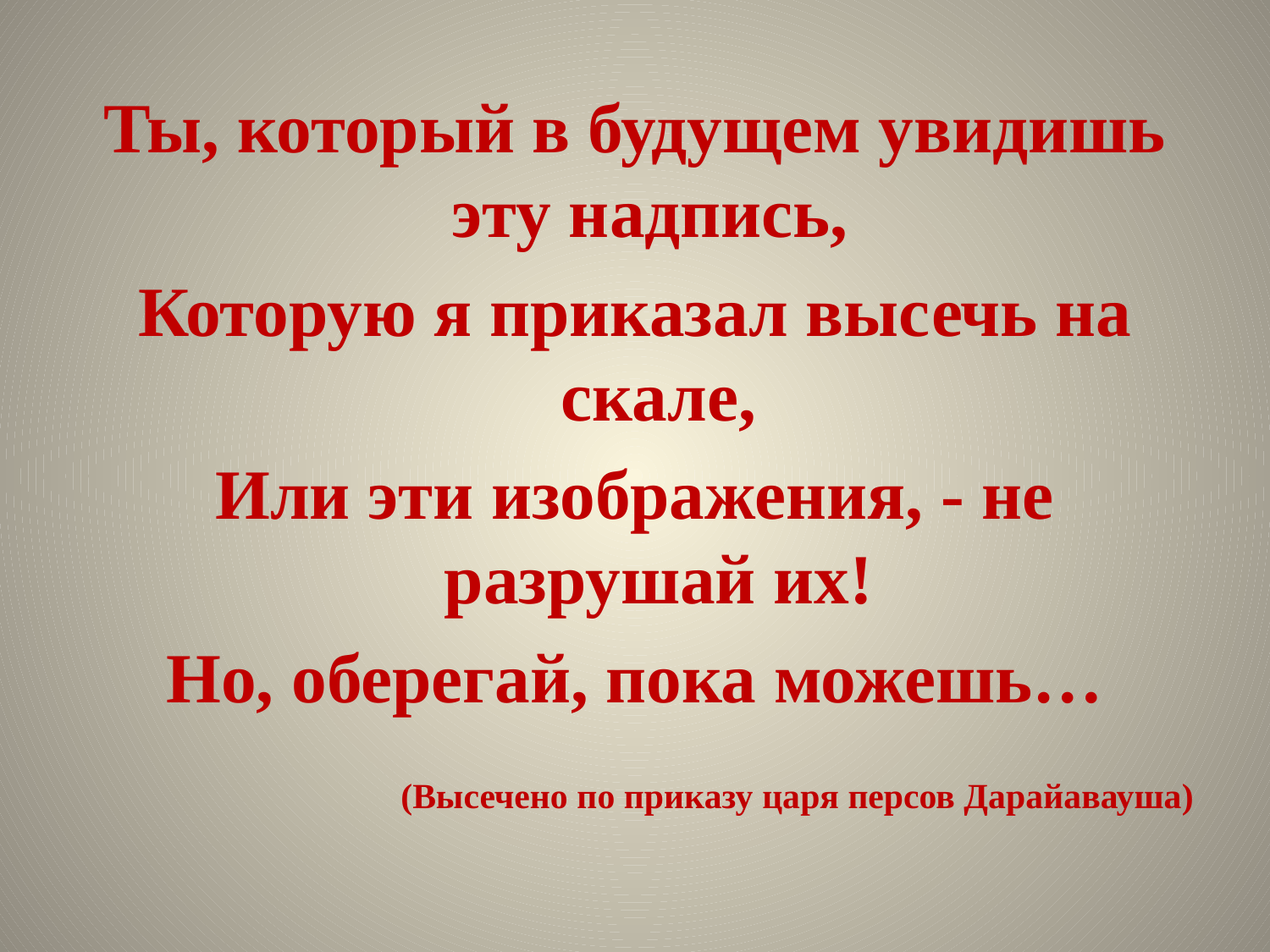

Ты, который в будущем увидишь эту надпись,
Которую я приказал высечь на скале,
Или эти изображения, - не разрушай их!
Но, оберегай, пока можешь…

(Высечено по приказу царя персов Дарайавауша)